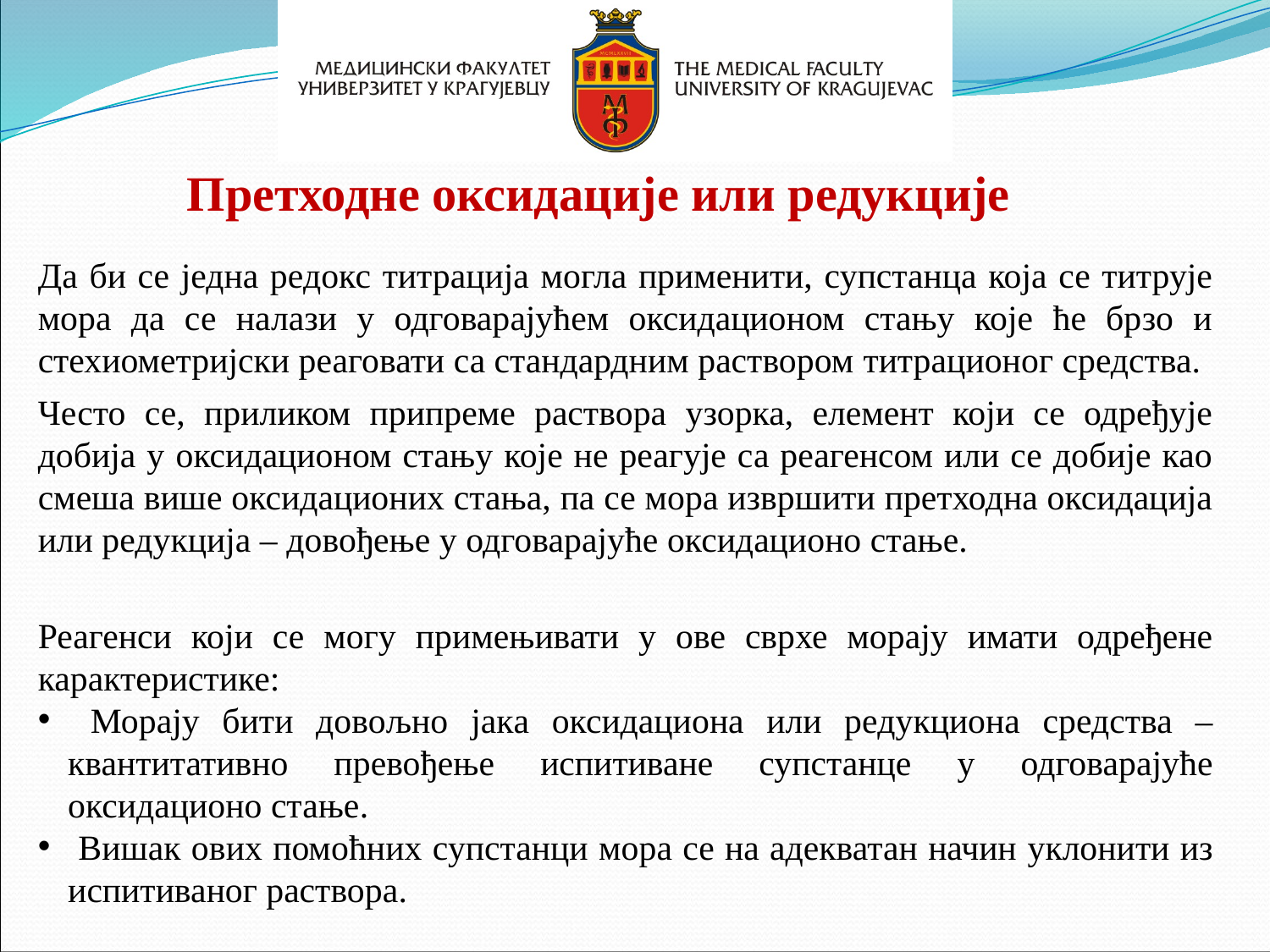

Претходне оксидације или редукције
Да би се једна редокс титрација могла применити, супстанца која се титрује мора да се налази у одговарајућем оксидационом стању које ће брзо и стехиометријски реаговати са стандардним раствором титрационог средства.
Често се, приликом припреме раствора узорка, елемент који се одређује добија у оксидационом стању које не реагује са реагенсом или се добије као смеша више оксидационих стања, па се мора извршити претходна оксидација или редукција – довођење у одговарајуће оксидационо стање.
Реагенси који се могу примењивати у ове сврхе морају имати одређене карактеристике:
 Морају бити довољно јака оксидациона или редукциона средства – квантитативно превођење испитиване супстанце у одговарајуће оксидационо стање.
 Вишак ових помоћних супстанци мора се на адекватан начин уклонити из испитиваног раствора.